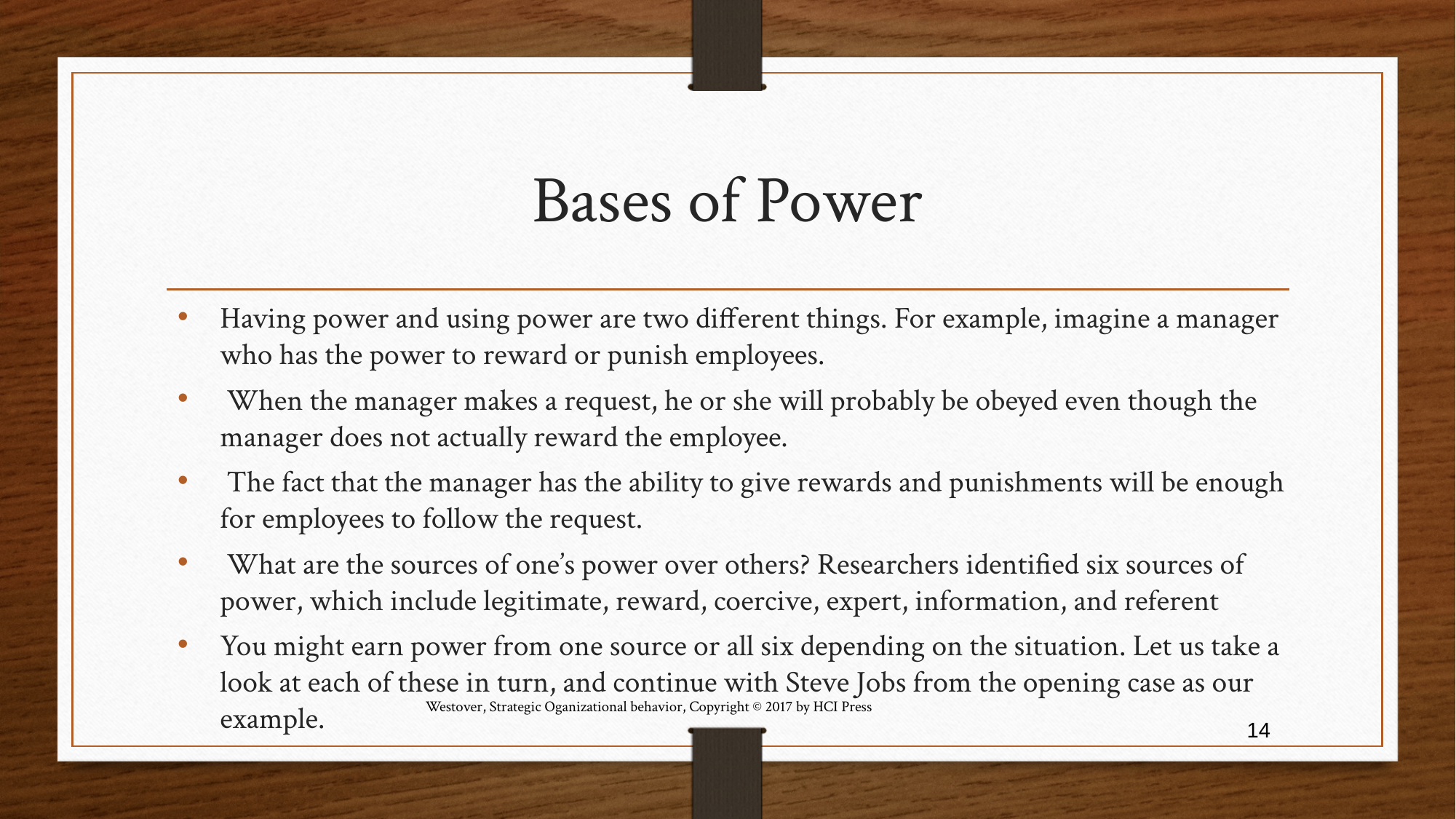

# Bases of Power
Having power and using power are two different things. For example, imagine a manager who has the power to reward or punish employees.
 When the manager makes a request, he or she will probably be obeyed even though the manager does not actually reward the employee.
 The fact that the manager has the ability to give rewards and punishments will be enough for employees to follow the request.
 What are the sources of one’s power over others? Researchers identified six sources of power, which include legitimate, reward, coercive, expert, information, and referent
You might earn power from one source or all six depending on the situation. Let us take a look at each of these in turn, and continue with Steve Jobs from the opening case as our example.
Westover, Strategic Oganizational behavior, Copyright © 2017 by HCI Press
14